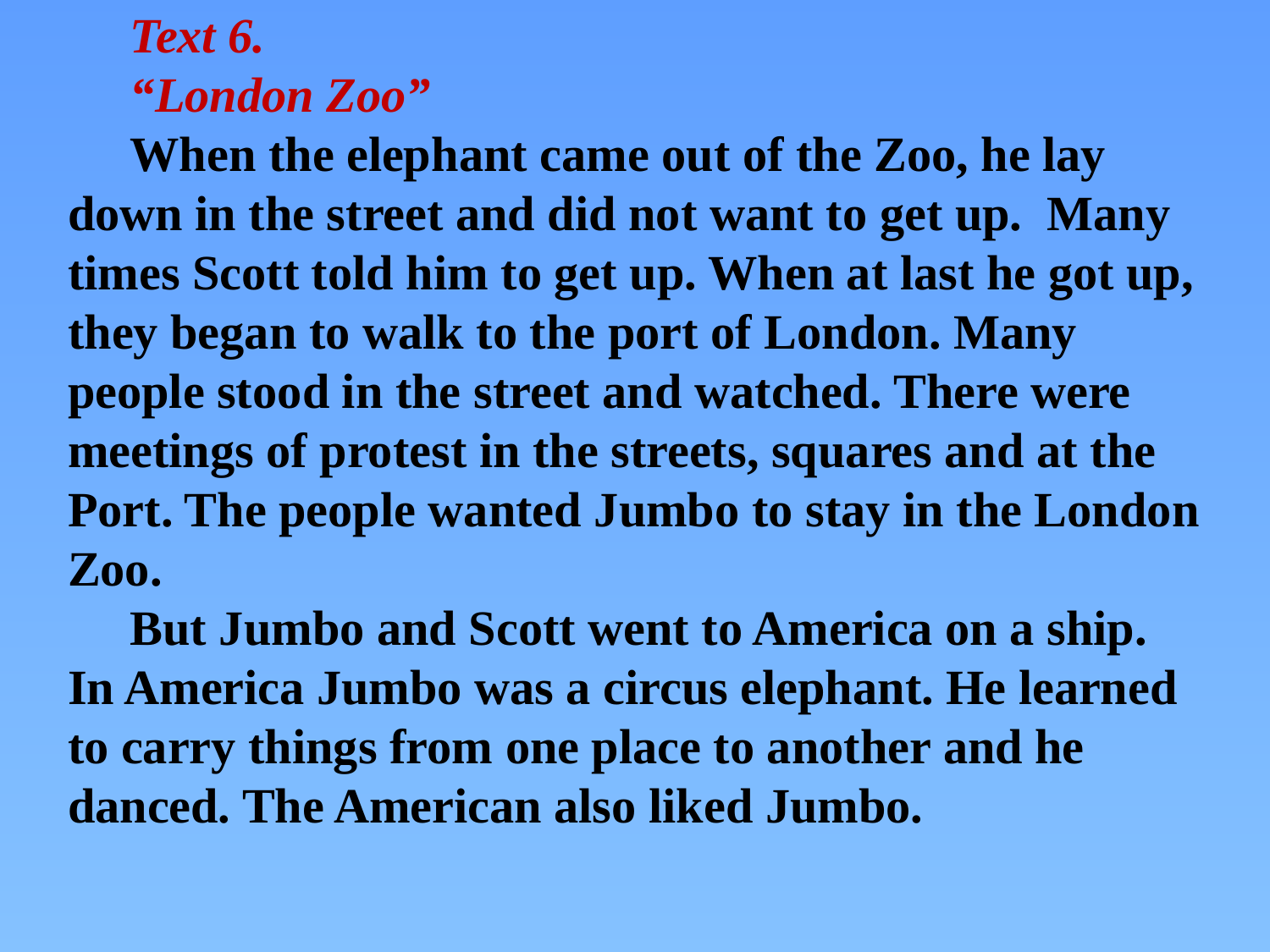

Text 6.
“London Zoo”
When the elephant came out of the Zoo, he lay down in the street and did not want to get up.  Many times Scott told him to get up. When at last he got up, they began to walk to the port of London. Many people stood in the street and watched. There were meetings of protest in the streets, squares and at the Port. The people wanted Jumbo to stay in the London Zoo.
But Jumbo and Scott went to America on a ship. In America Jumbo was a circus elephant. He learned to carry things from one place to another and he danced. The American also liked Jumbo.